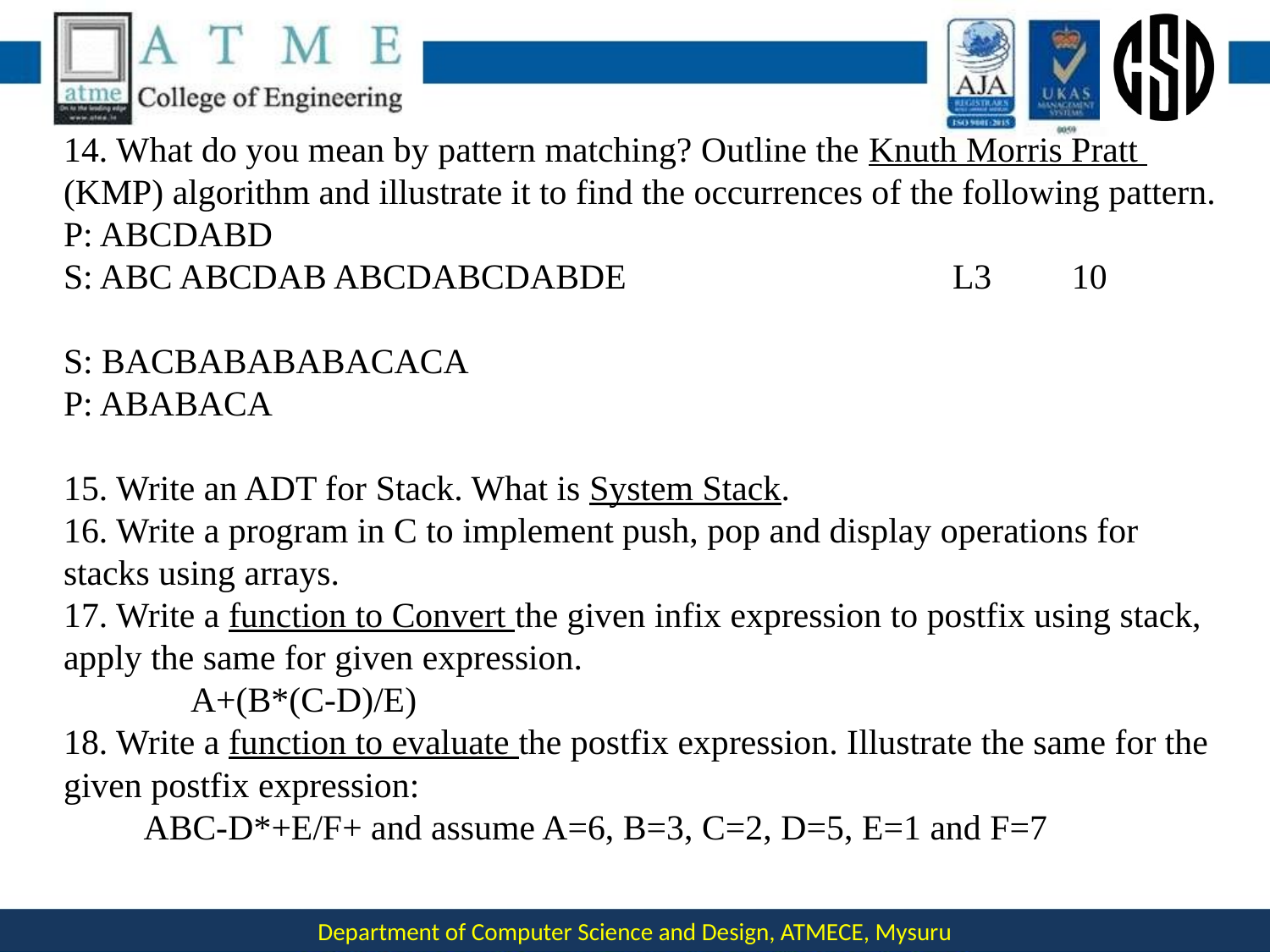

14. What do you mean by pattern matching? Outline the Knuth Morris Pratt (KMP) algorithm and illustrate it to find the occurrences of the following pattern.
P: ABCDABD
S: ABC ABCDAB ABCDABCDABDE                 		L3         10

S: BACBABABABACACA
P: ABABACA

15. Write an ADT for Stack. What is System Stack.
16. Write a program in C to implement push, pop and display operations for stacks using arrays.
17. Write a function to Convert the given infix expression to postfix using stack, apply the same for given expression.
	A+(B*(C-D)/E)
18. Write a function to evaluate the postfix expression. Illustrate the same for the given postfix expression:
         ABC-D*+E/F+ and assume A=6, B=3, C=2, D=5, E=1 and F=7